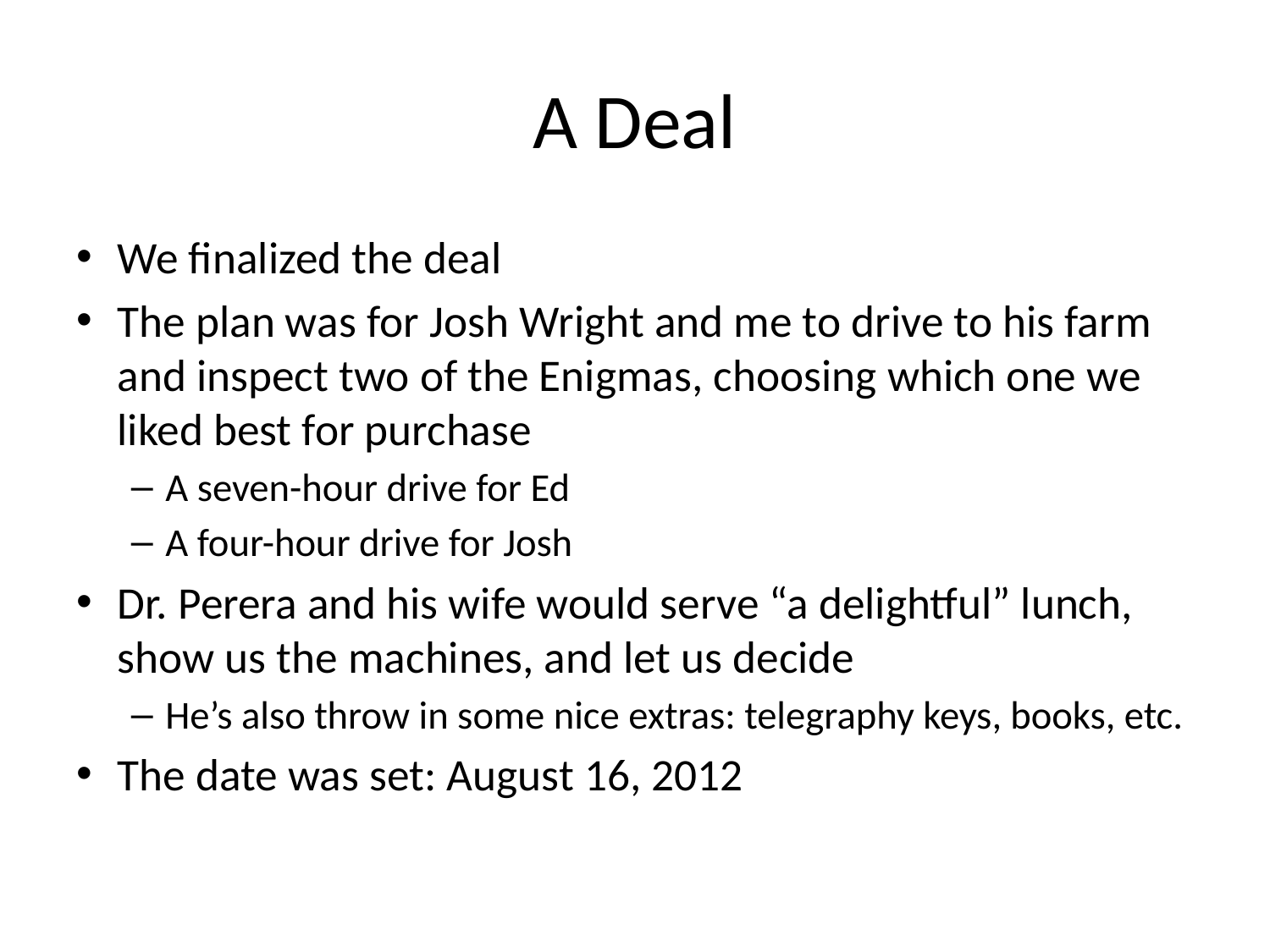

# A Deal
We finalized the deal
The plan was for Josh Wright and me to drive to his farm and inspect two of the Enigmas, choosing which one we liked best for purchase
A seven-hour drive for Ed
A four-hour drive for Josh
Dr. Perera and his wife would serve “a delightful” lunch, show us the machines, and let us decide
He’s also throw in some nice extras: telegraphy keys, books, etc.
The date was set: August 16, 2012